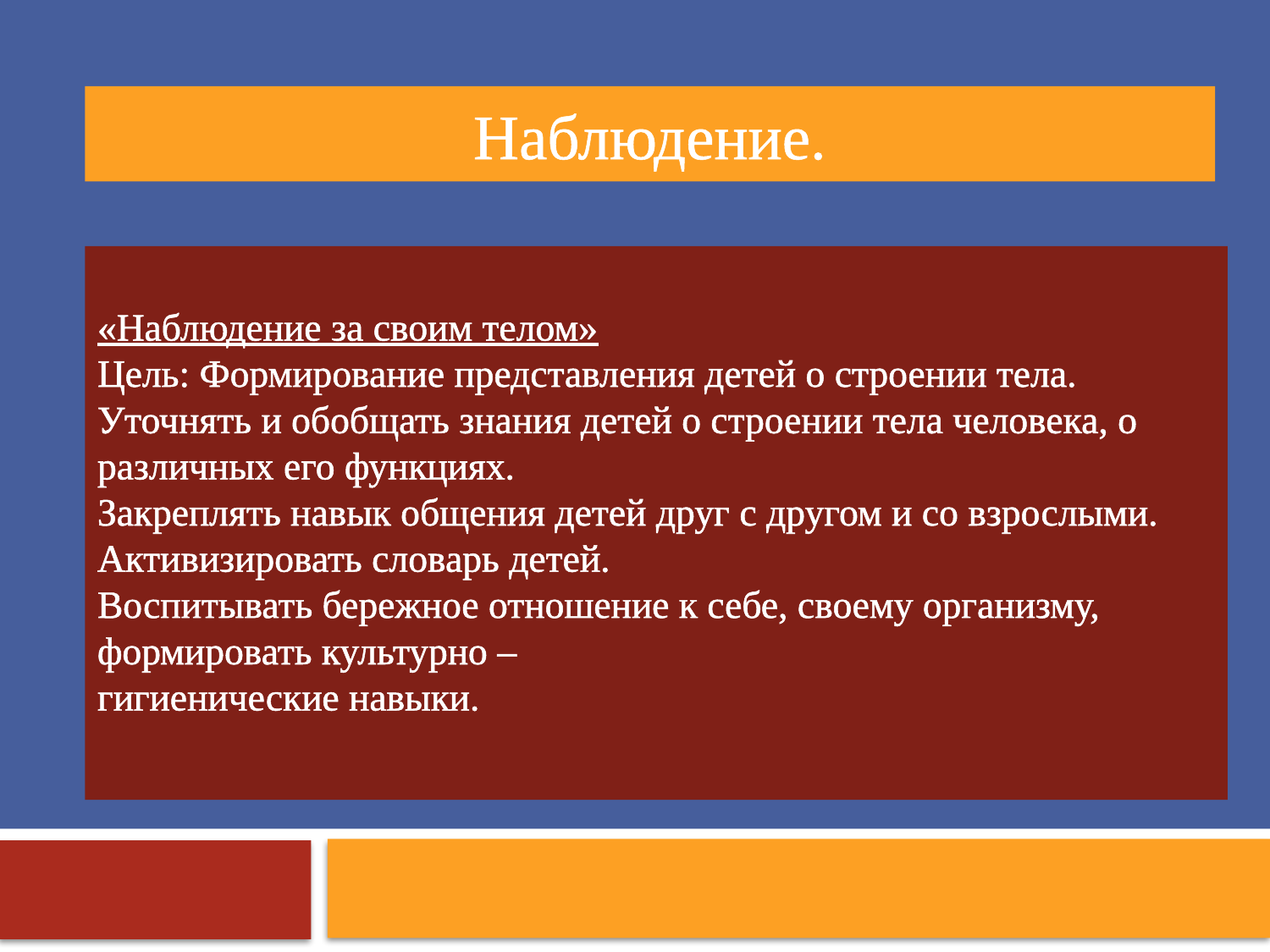

Наблюдение.
# «Наблюдение за своим телом» Цель: Формирование представления детей о строении тела. Уточнять и обобщать знания детей о строении тела человека, о различных его функциях. Закреплять навык общения детей друг с другом и со взрослыми. Активизировать словарь детей. Воспитывать бережное отношение к себе, своему организму, формировать культурно – гигиенические навыки.